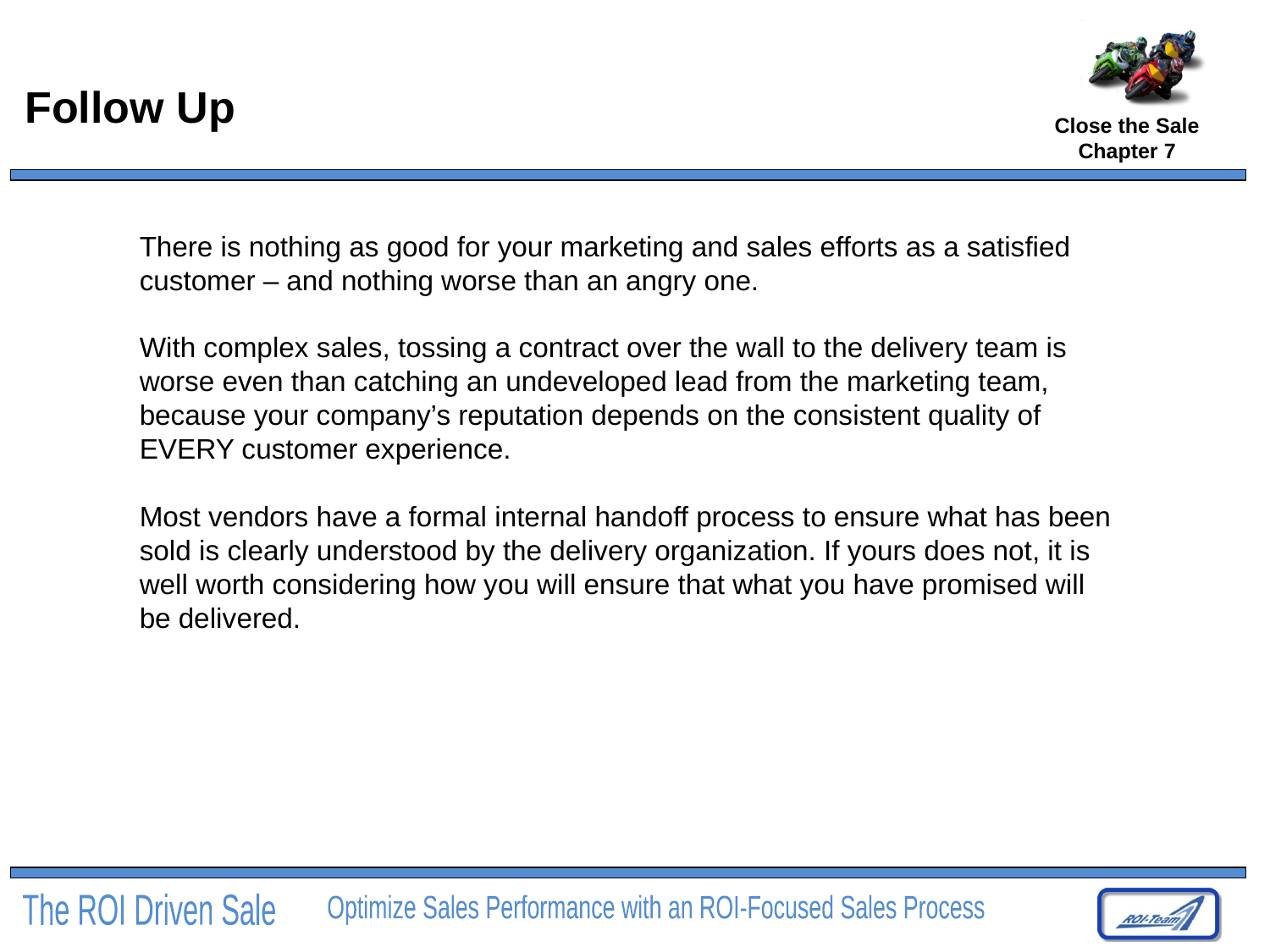

# Follow Up

Close the Sale
Chapter 7
There is nothing as good for your marketing and sales efforts as a satisfied customer – and nothing worse than an angry one.

With complex sales, tossing a contract over the wall to the delivery team is worse even than catching an undeveloped lead from the marketing team, because your company’s reputation depends on the consistent quality of EVERY customer experience.

Most vendors have a formal internal handoff process to ensure what has been sold is clearly understood by the delivery organization. If yours does not, it is well worth considering how you will ensure that what you have promised will be delivered.